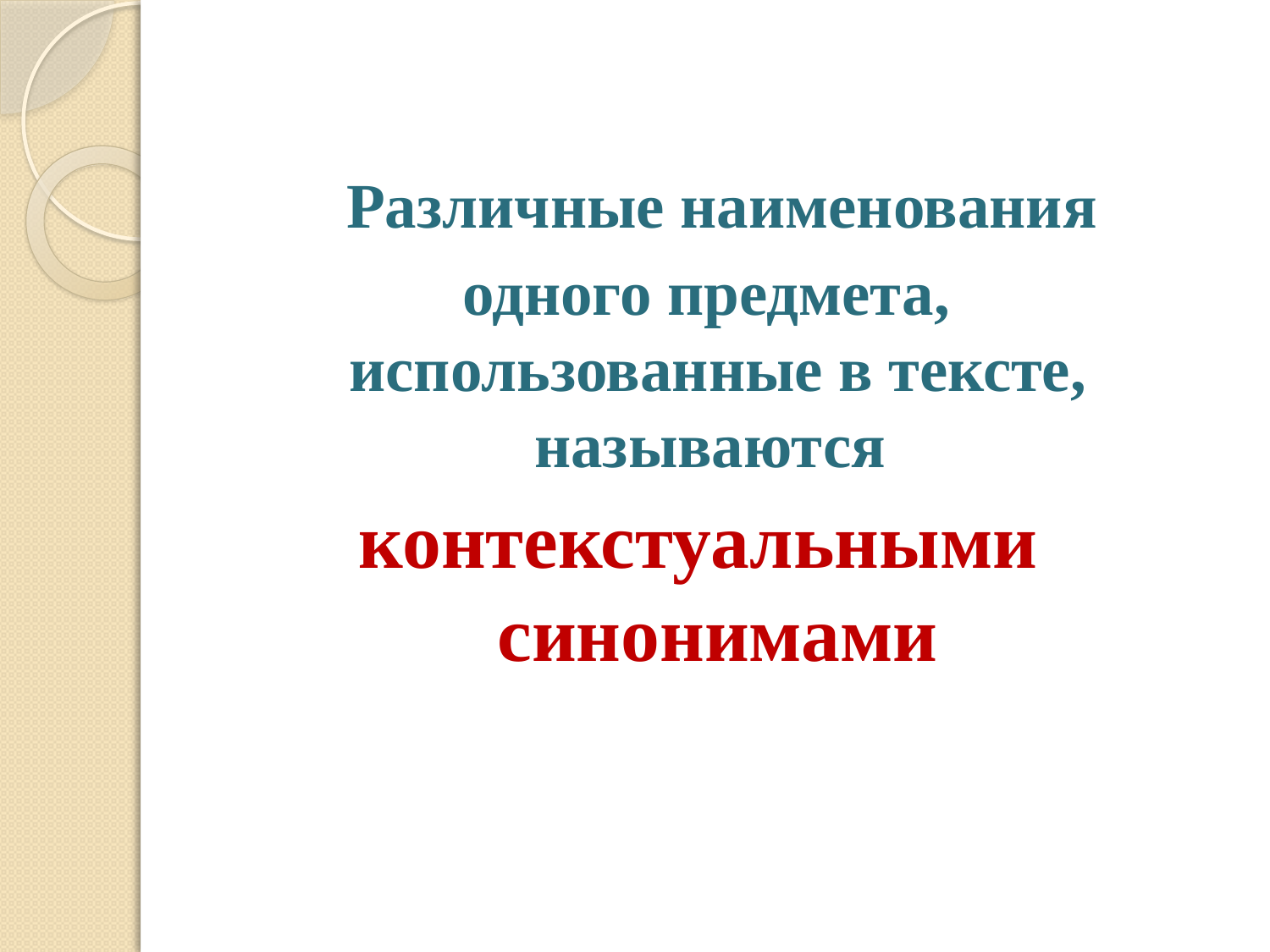

Различные наименования
 одного предмета, использованные в тексте, называются
контекстуальными синонимами